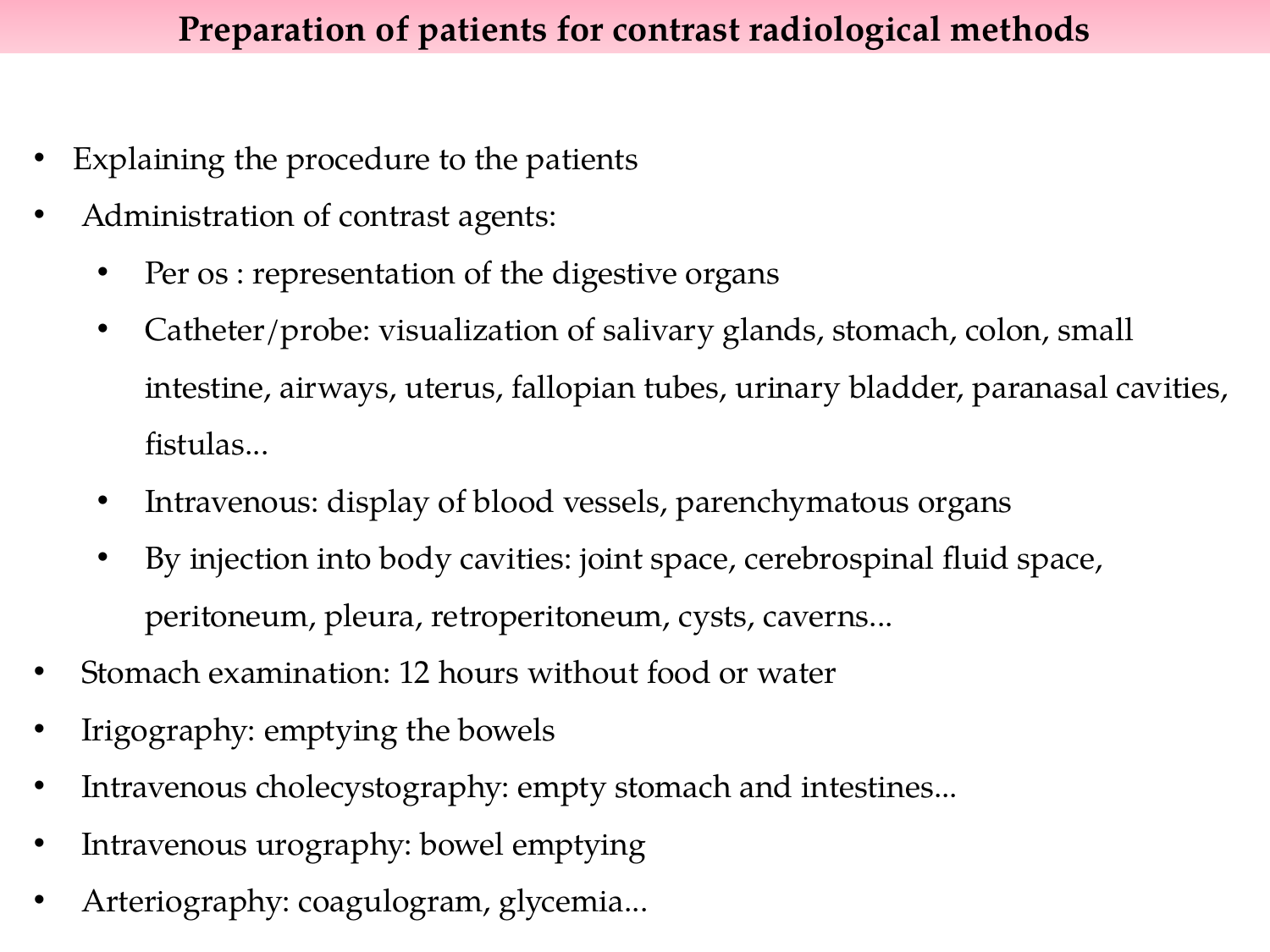

Preparation of patients for contrast radiological methods
Explaining the procedure to the patients
Administration of contrast agents:
Per os : representation of the digestive organs
Catheter/probe: visualization of salivary glands, stomach, colon, small intestine, airways, uterus, fallopian tubes, urinary bladder, paranasal cavities, fistulas...
Intravenous: display of blood vessels, parenchymatous organs
By injection into body cavities: joint space, cerebrospinal fluid space, peritoneum, pleura, retroperitoneum, cysts, caverns...
Stomach examination: 12 hours without food or water
Irigography: emptying the bowels
Intravenous cholecystography: empty stomach and intestines...
Intravenous urography: bowel emptying
Arteriography: coagulogram, glycemia...